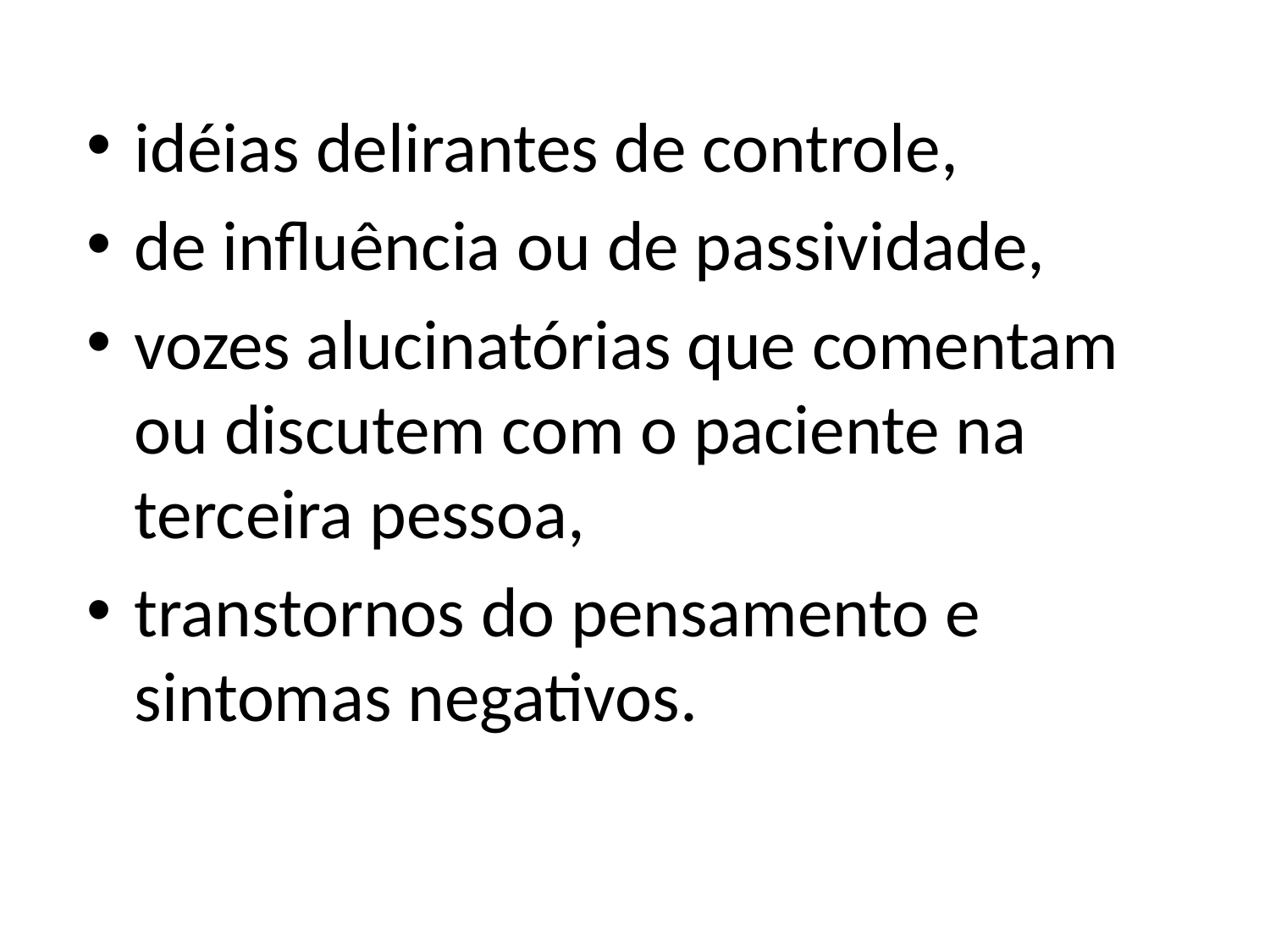

idéias delirantes de controle,
de influência ou de passividade,
vozes alucinatórias que comentam ou discutem com o paciente na terceira pessoa,
transtornos do pensamento e sintomas negativos.